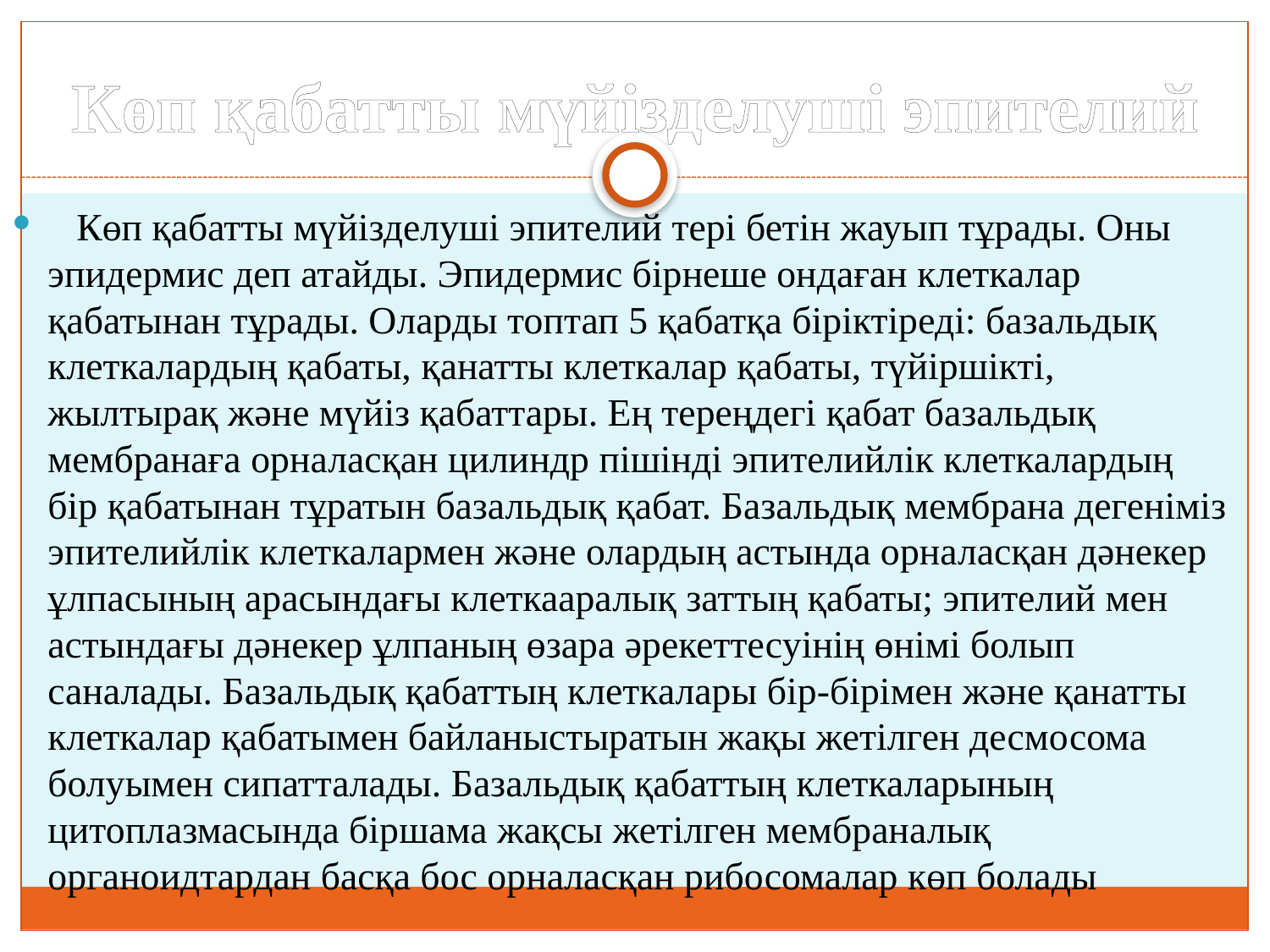

# Көп қабатты мүйізделуші эпителий
    Көп қабатты мүйізделуші эпителий тері бетін жауып тұрады. Оны эпидермис деп атайды. Эпидермис бірнеше ондаған клеткалар қабатынан тұрады. Оларды топтап 5 қабатқа біріктіреді: базальдық клеткалардың қабаты, қанатты клеткалар қабаты, түйіршікті, жылтырақ және мүйіз қабаттары. Ең тереңдегі қабат базальдық мембранаға орналасқан цилиндр пішінді эпителийлік клеткалардың бір қабатынан тұратын базальдық қабат. Базальдық мембрана дегеніміз эпителийлік клеткалармен және олардың астында орналасқан дәнекер ұлпасының арасындағы клеткааралық заттың қабаты; эпителий мен астындағы дәнекер ұлпаның өзара әрекеттесуінің өнімі болып саналады. Базальдық қабаттың клеткалары бір-бірімен және қанатты клеткалар қабатымен байланыстыратын жақы жетілген десмосома болуымен сипатталады. Базальдық қабаттың клеткаларының цитоплазмасында біршама жақсы жетілген мембраналық органоидтардан басқа бос орналасқан рибосомалар көп болады